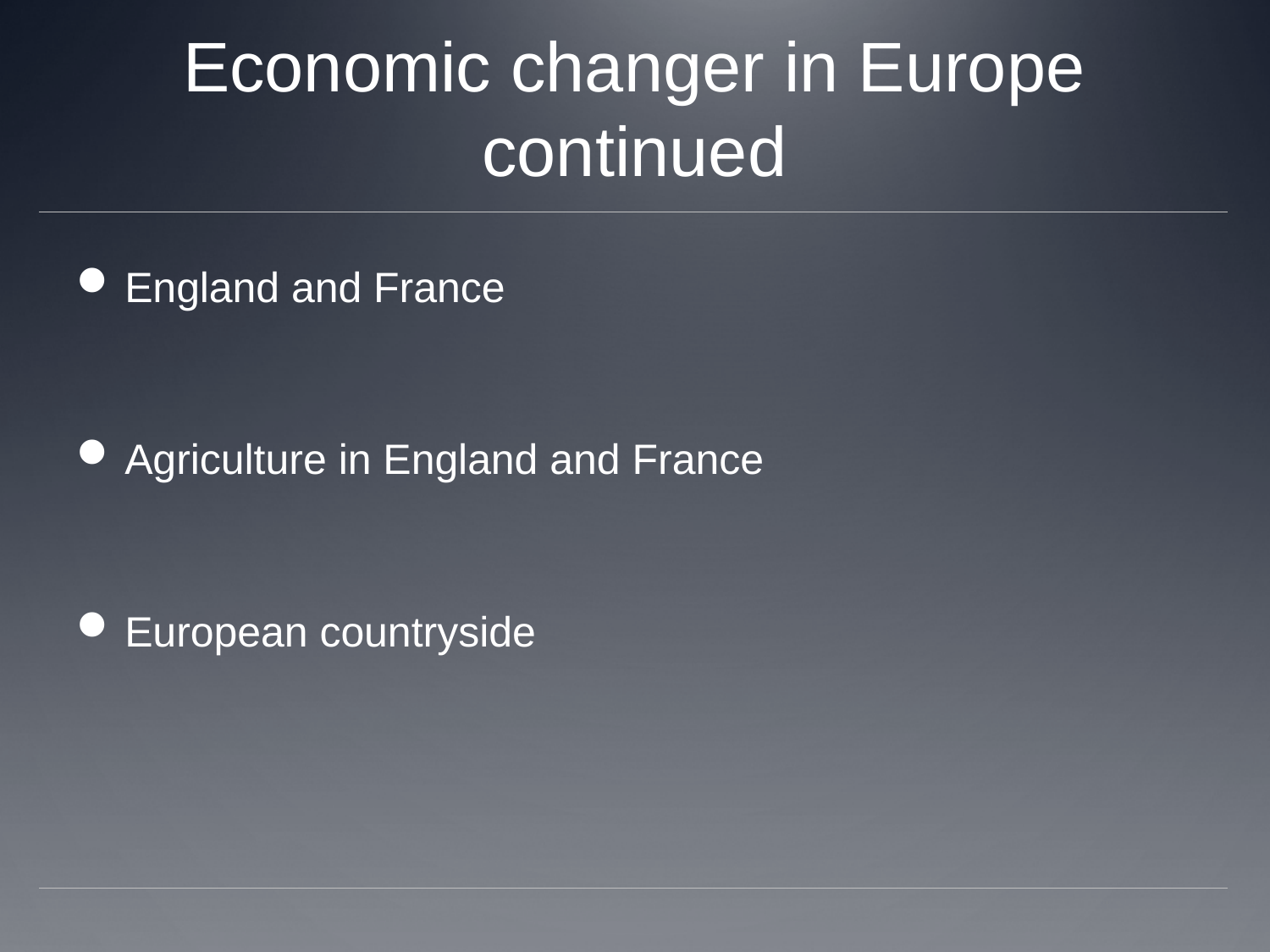

# Economic changer in Europe continued
England and France

Agriculture in England and France

European countryside